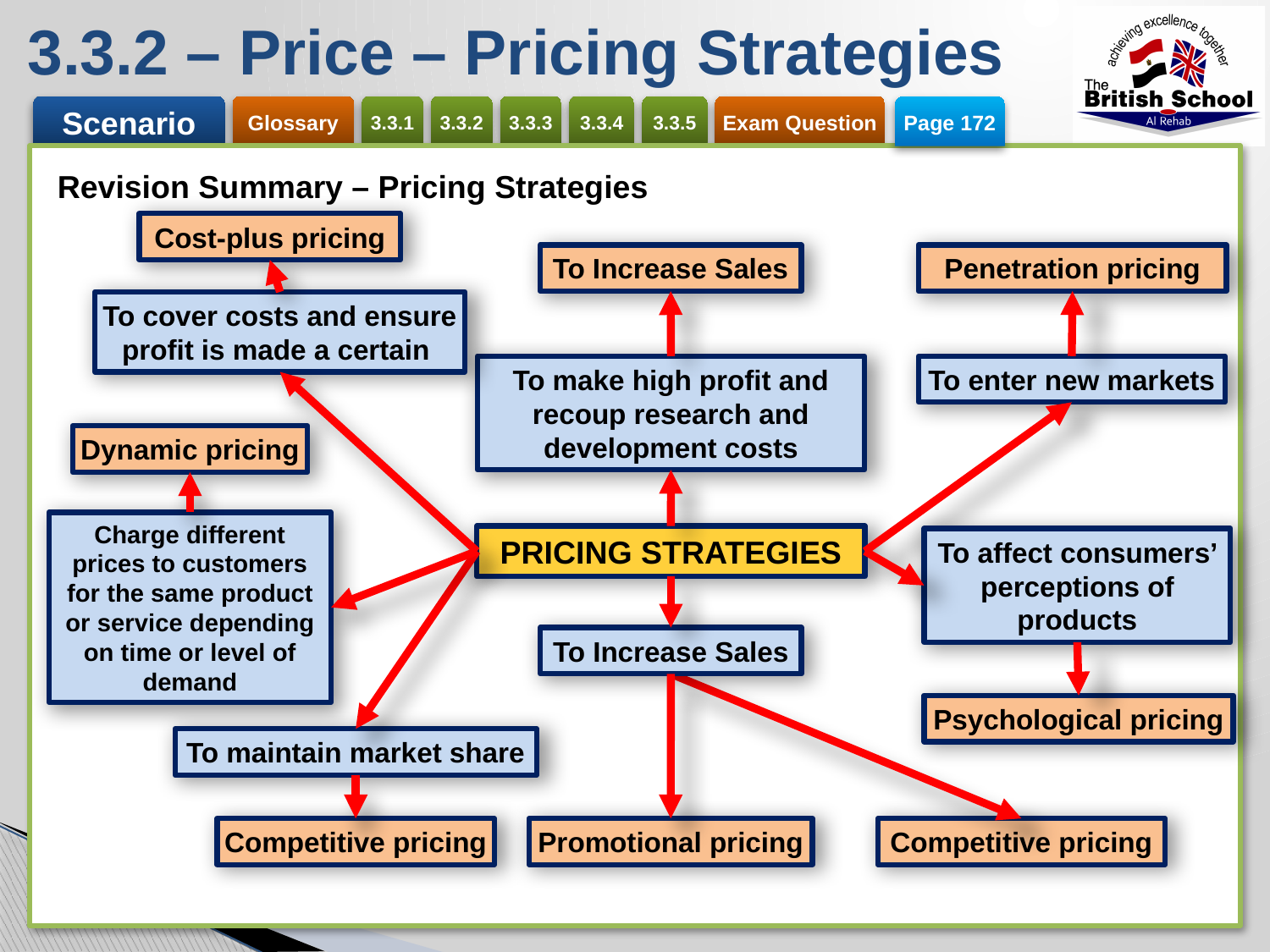

# 3.3.2 – Price – Pricing Strategies
Page 172
Revision Summary – Pricing Strategies
Cost-plus pricing
To Increase Sales
Penetration pricing
To cover costs and ensure profit is made a certain
To make high profit and recoup research and development costs
To enter new markets
Dynamic pricing
Charge different prices to customers for the same product or service depending on time or level of demand
PRICING STRATEGIES
To affect consumers’ perceptions of products
To Increase Sales
Psychological pricing
To maintain market share
Competitive pricing
Promotional pricing
Competitive pricing